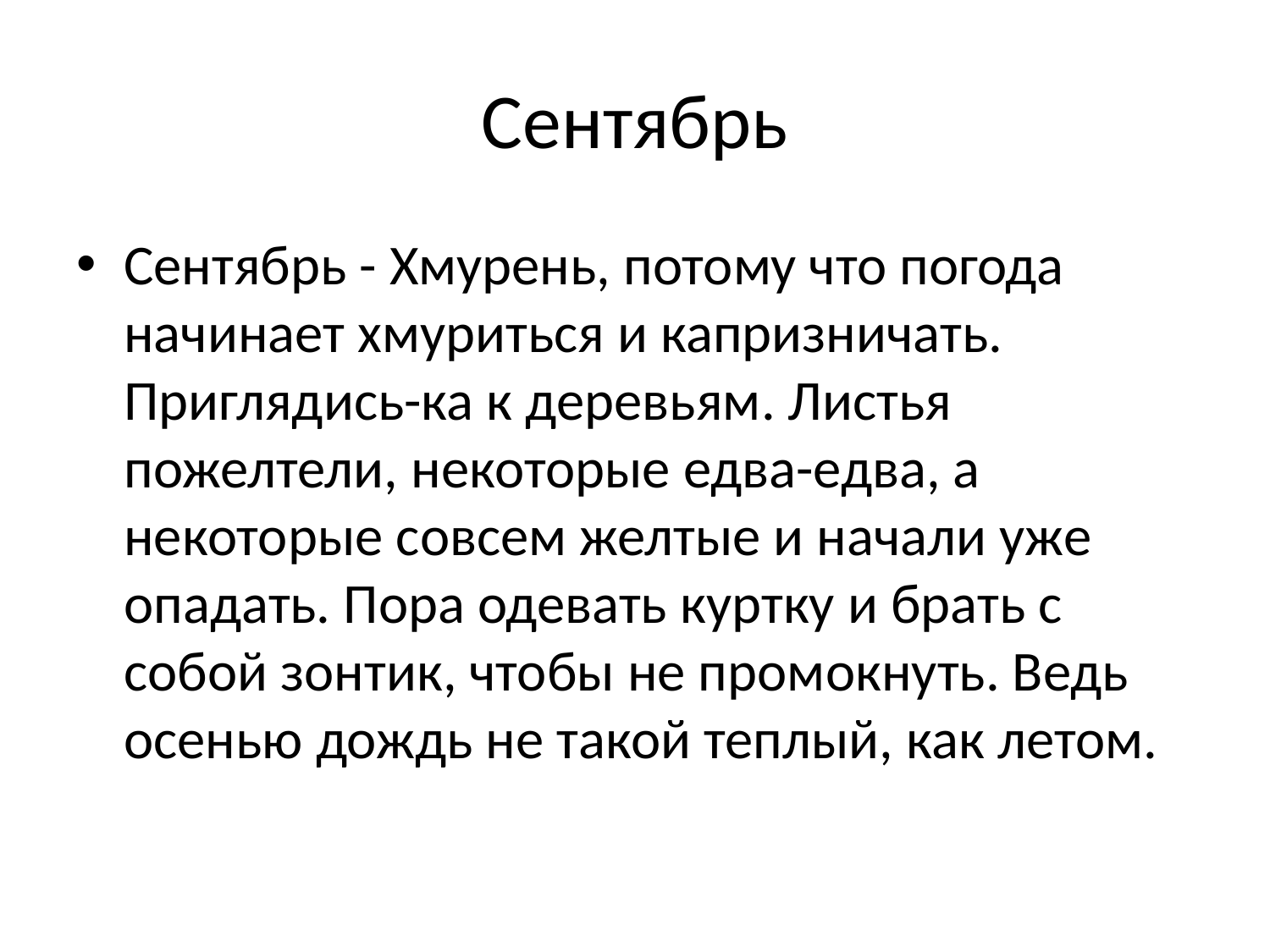

# Сентябрь
Сентябрь - Хмурень, потому что погода начинает хмуриться и капризничать. Приглядись-ка к деревьям. Листья пожелтели, некоторые едва-едва, а некоторые совсем желтые и начали уже опадать. Пора одевать куртку и брать с собой зонтик, чтобы не промокнуть. Ведь осенью дождь не такой теплый, как летом.